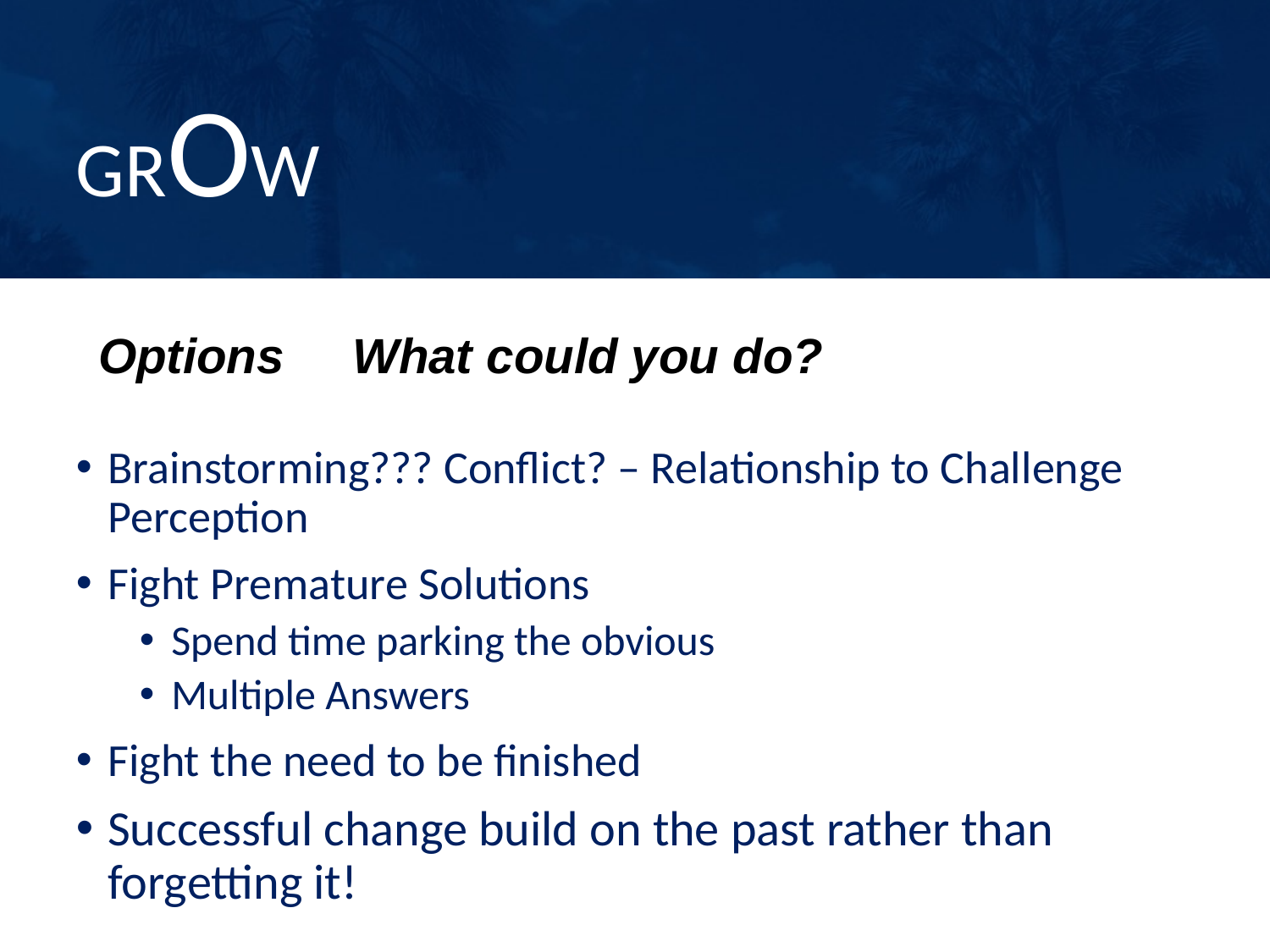

# GROW
Options 	What could you do?
Brainstorming??? Conflict? – Relationship to Challenge Perception
Fight Premature Solutions
Spend time parking the obvious
Multiple Answers
Fight the need to be finished
Successful change build on the past rather than forgetting it!